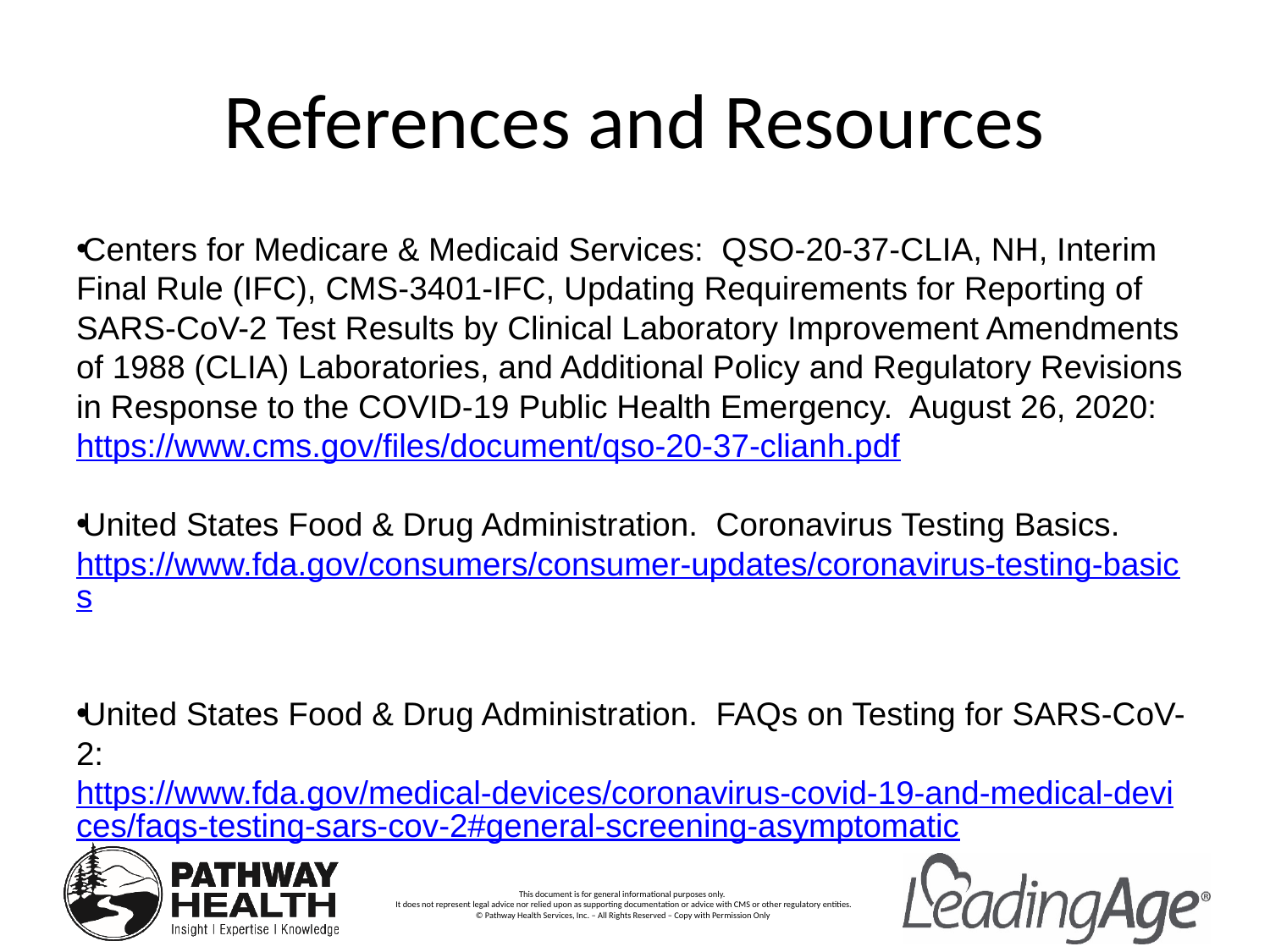

# References and Resources
Centers for Medicare & Medicaid Services:  QSO-20-37-CLIA, NH, Interim Final Rule (IFC), CMS-3401-IFC, Updating Requirements for Reporting of SARS-CoV-2 Test Results by Clinical Laboratory Improvement Amendments of 1988 (CLIA) Laboratories, and Additional Policy and Regulatory Revisions in Response to the COVID-19 Public Health Emergency.  August 26, 2020:  https://www.cms.gov/files/document/qso-20-37-clianh.pdf

United States Food & Drug Administration.  Coronavirus Testing Basics.  https://www.fda.gov/consumers/consumer-updates/coronavirus-testing-basics

United States Food & Drug Administration.  FAQs on Testing for SARS-CoV-2:  https://www.fda.gov/medical-devices/coronavirus-covid-19-and-medical-devices/faqs-testing-sars-cov-2#general-screening-asymptomatic